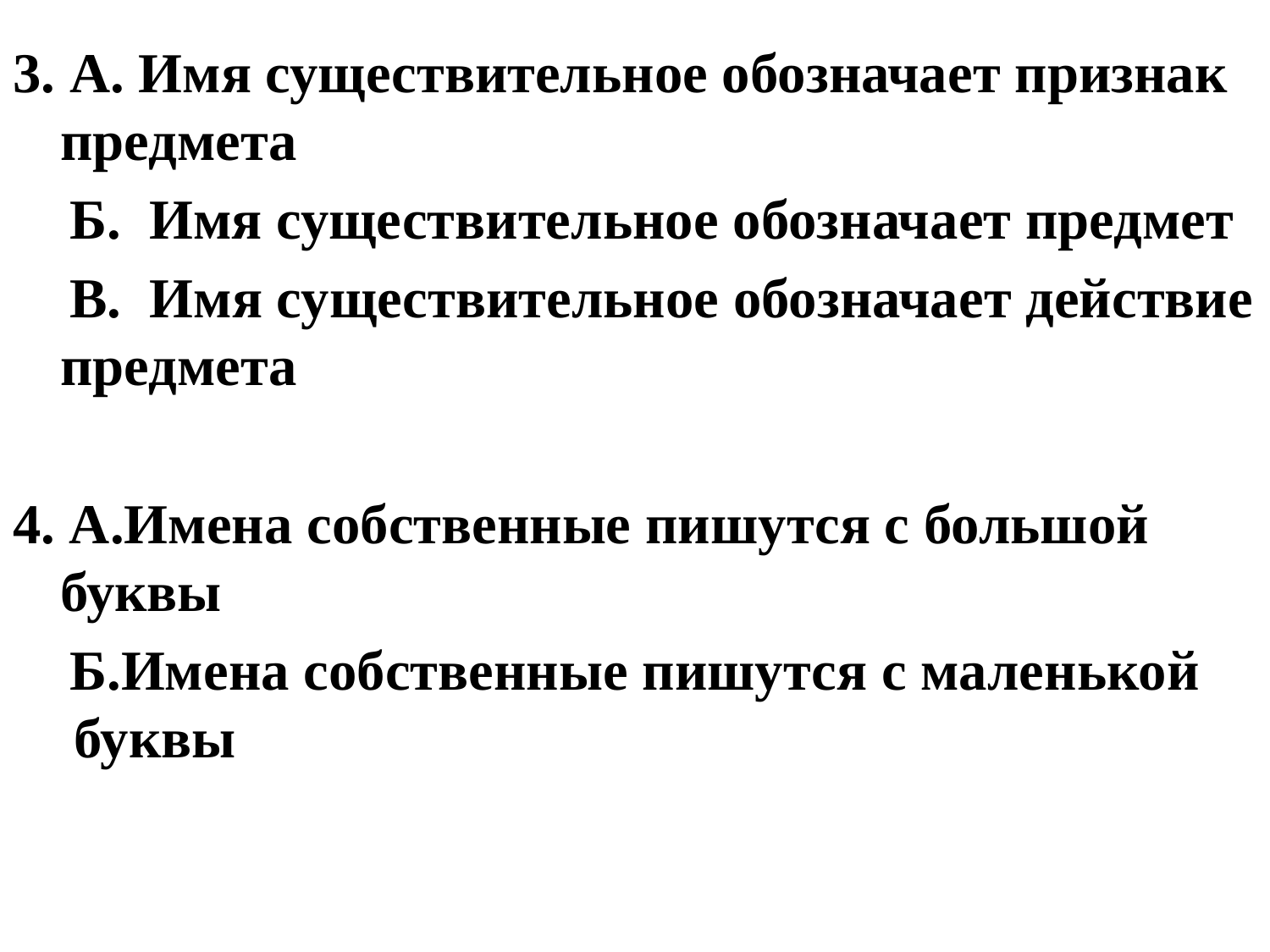

3. А. Имя существительное обозначает признак предмета
    Б.  Имя существительное обозначает предмет
    В.  Имя существительное обозначает действие предмета

4. А.Имена собственные пишутся с большой буквы
    Б.Имена собственные пишутся с маленькой  буквы